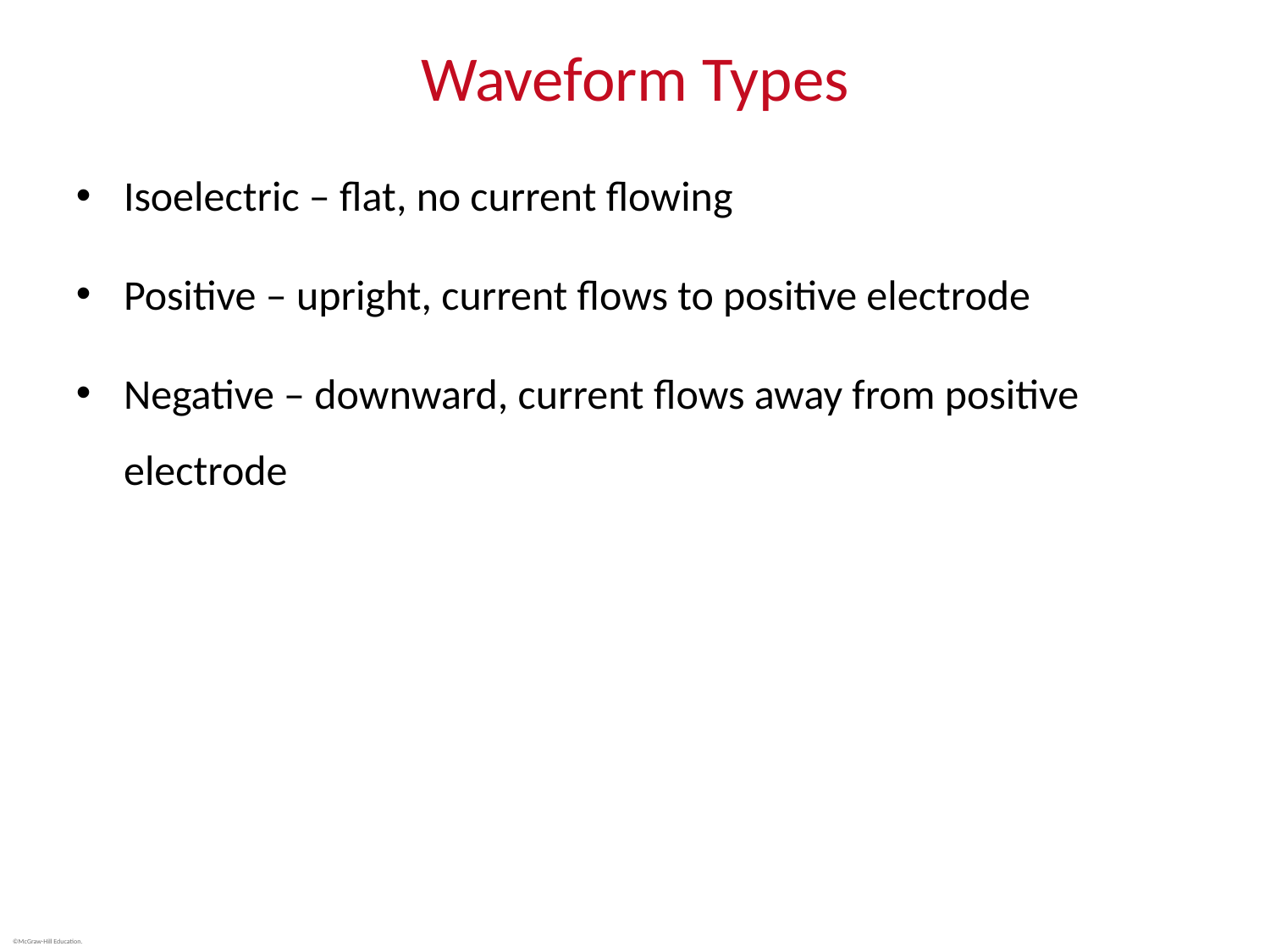

# Waveform Types
Isoelectric – flat, no current flowing
Positive – upright, current flows to positive electrode
Negative – downward, current flows away from positive electrode